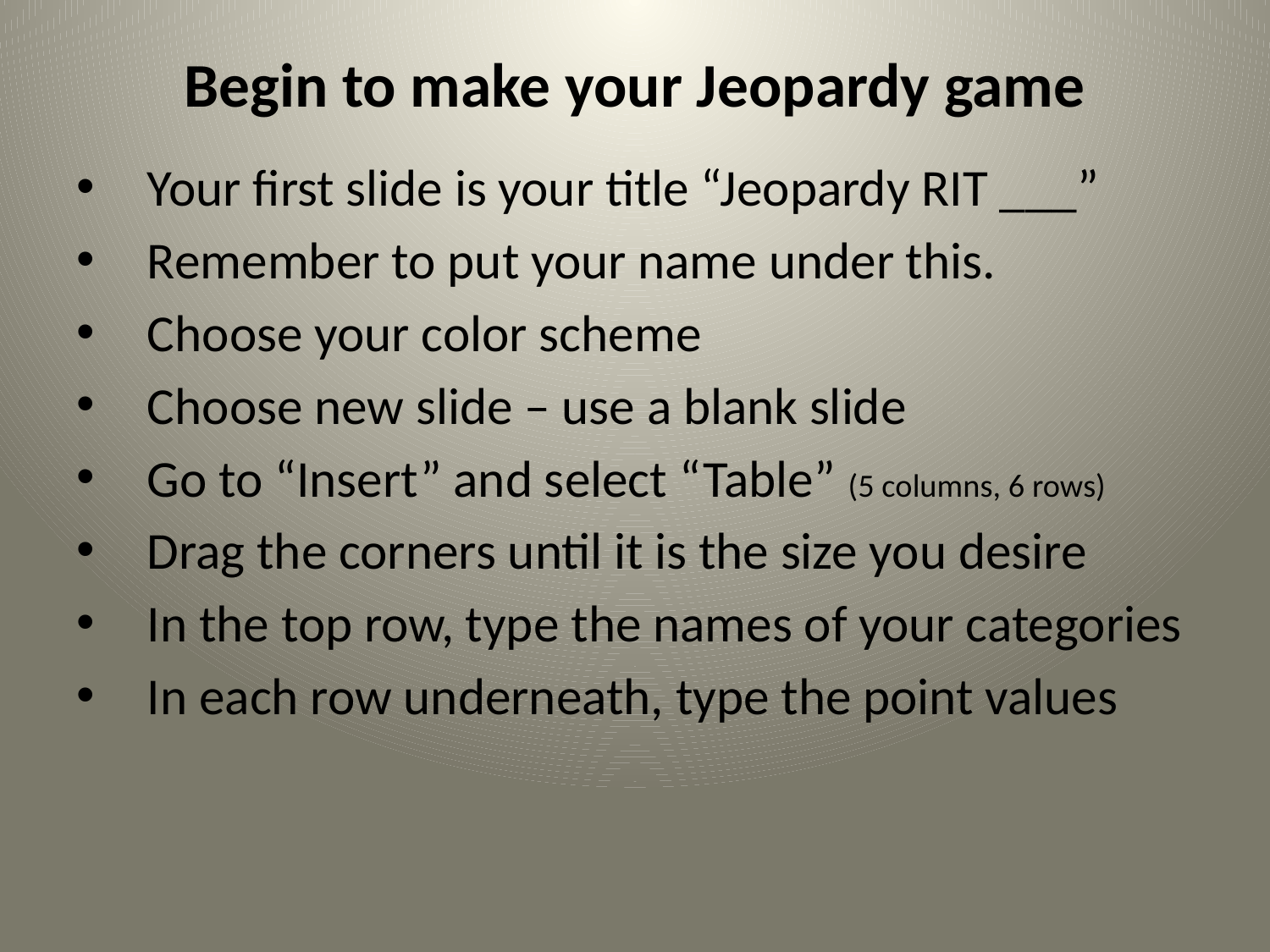

# Begin to make your Jeopardy game
Your first slide is your title “Jeopardy RIT ___”
Remember to put your name under this.
Choose your color scheme
Choose new slide – use a blank slide
Go to “Insert” and select “Table” (5 columns, 6 rows)
Drag the corners until it is the size you desire
In the top row, type the names of your categories
In each row underneath, type the point values